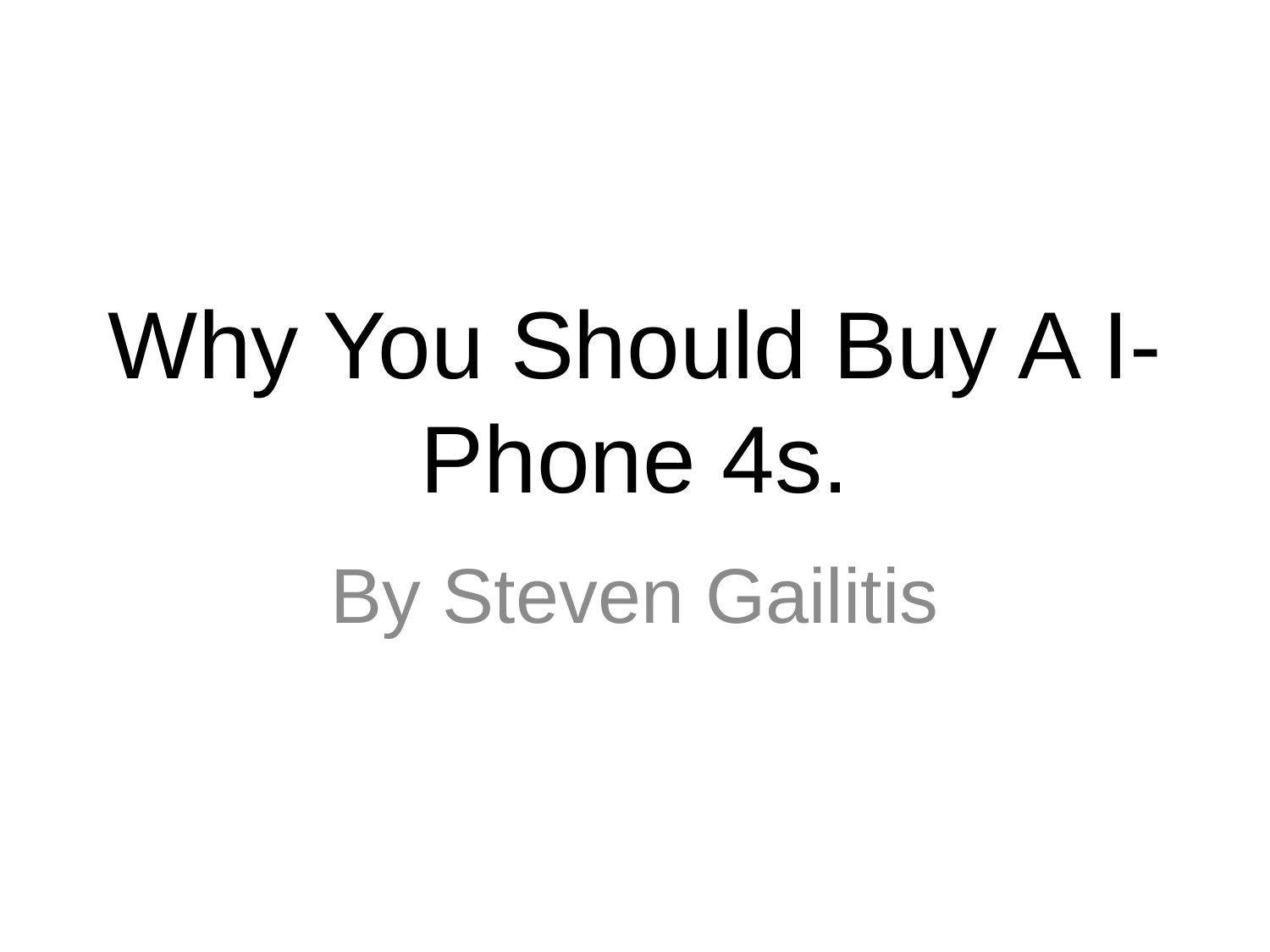

# Why You Should Buy A I-Phone 4s.
By Steven Gailitis